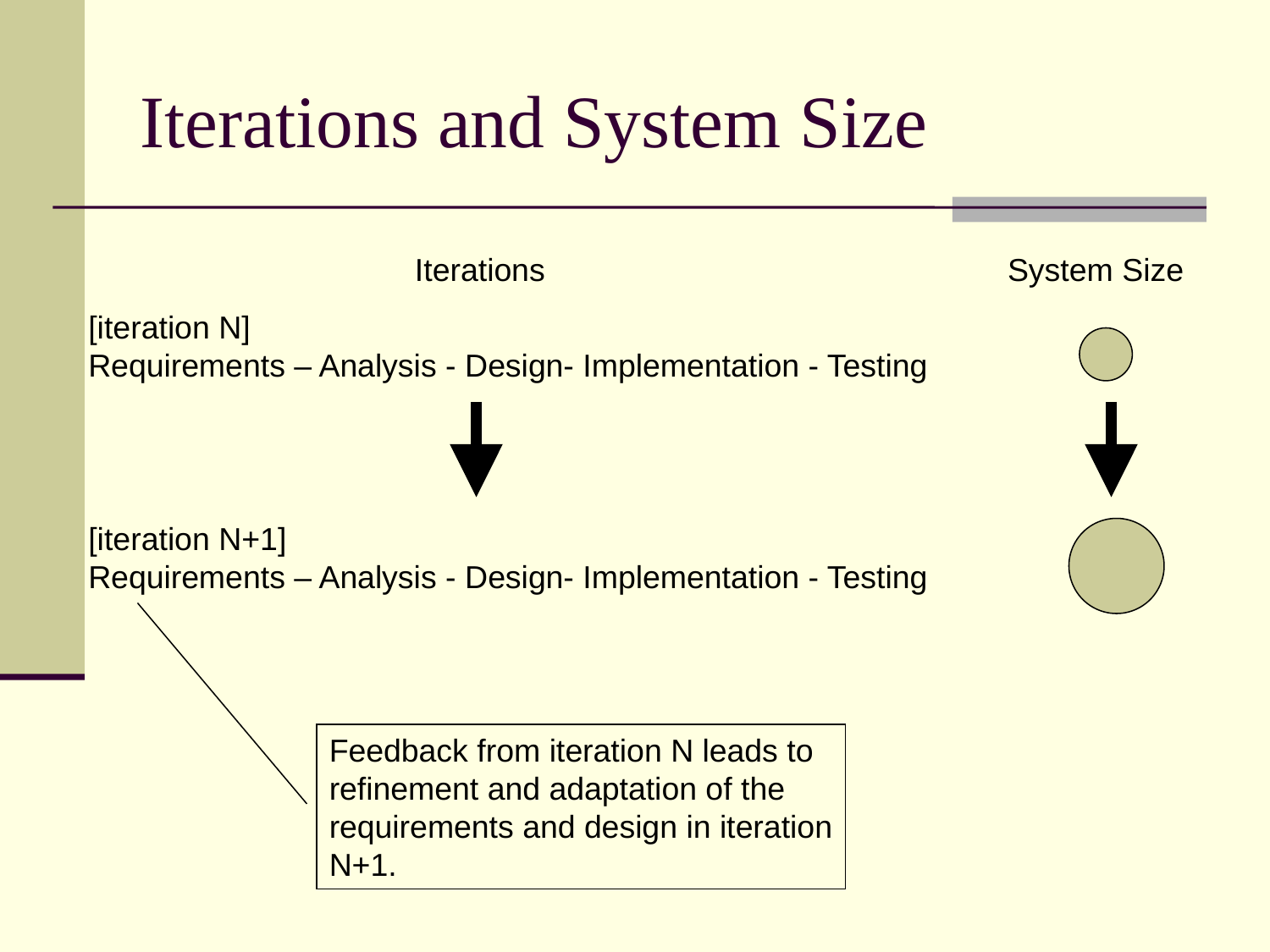

# Iterations and System Size
Iterations
System Size
[iteration N]
Requirements – Analysis - Design- Implementation - Testing

[iteration N+1]
Requirements – Analysis - Design- Implementation - Testing

Feedback from iteration N leads to
refinement and adaptation of the
requirements and design in iteration
N+1.